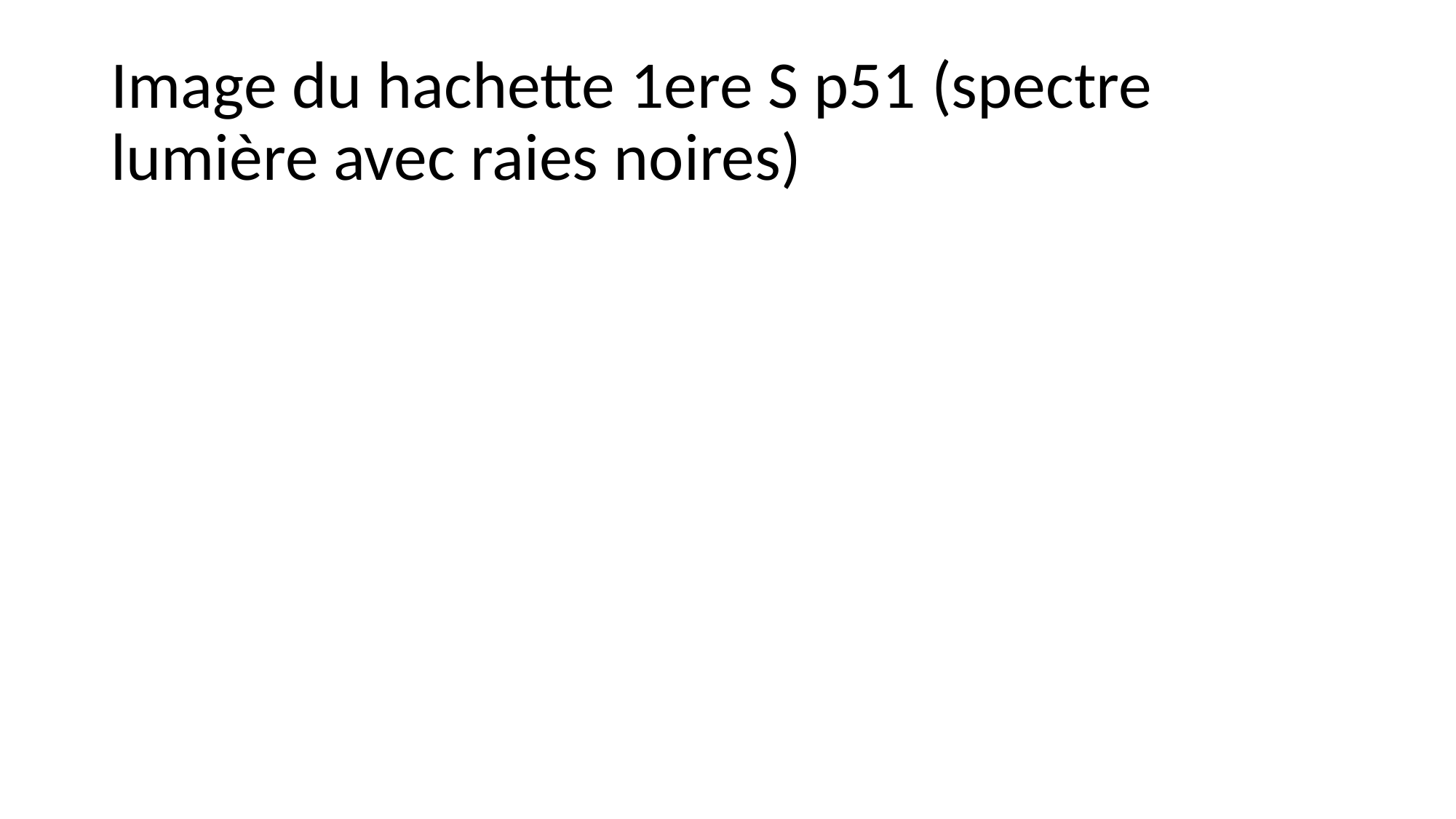

# Image du hachette 1ere S p51 (spectre lumière avec raies noires)